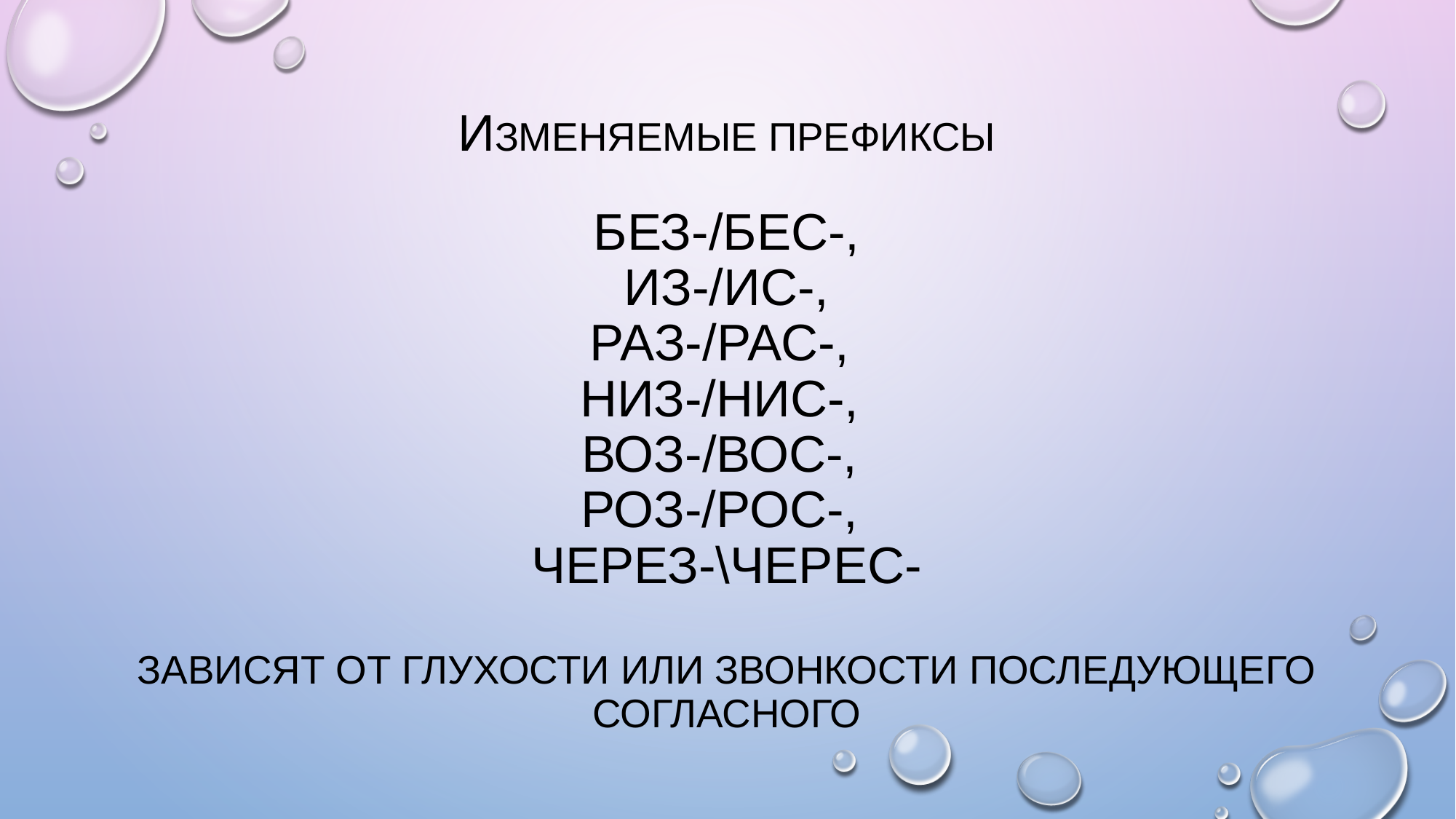

# изменяемые префиксы без-/бес-, из-/ис-, раз-/рас-, низ-/нис-, воз-/вос-, роз-/рос-, через-\черес- зависят от глухости или звонкости последующего согласного